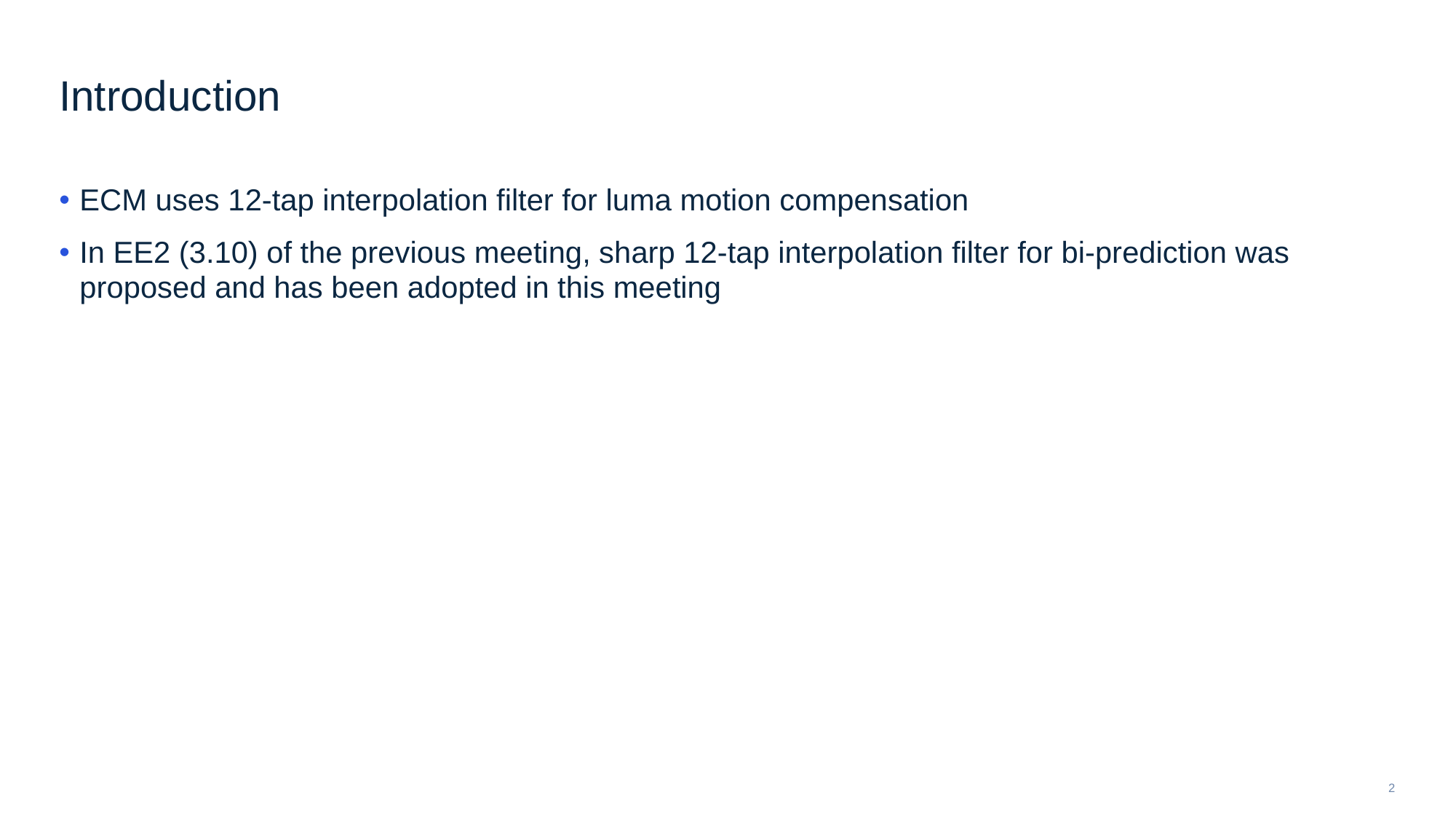

# Introduction
ECM uses 12-tap interpolation filter for luma motion compensation
In EE2 (3.10) of the previous meeting, sharp 12-tap interpolation filter for bi-prediction was proposed and has been adopted in this meeting